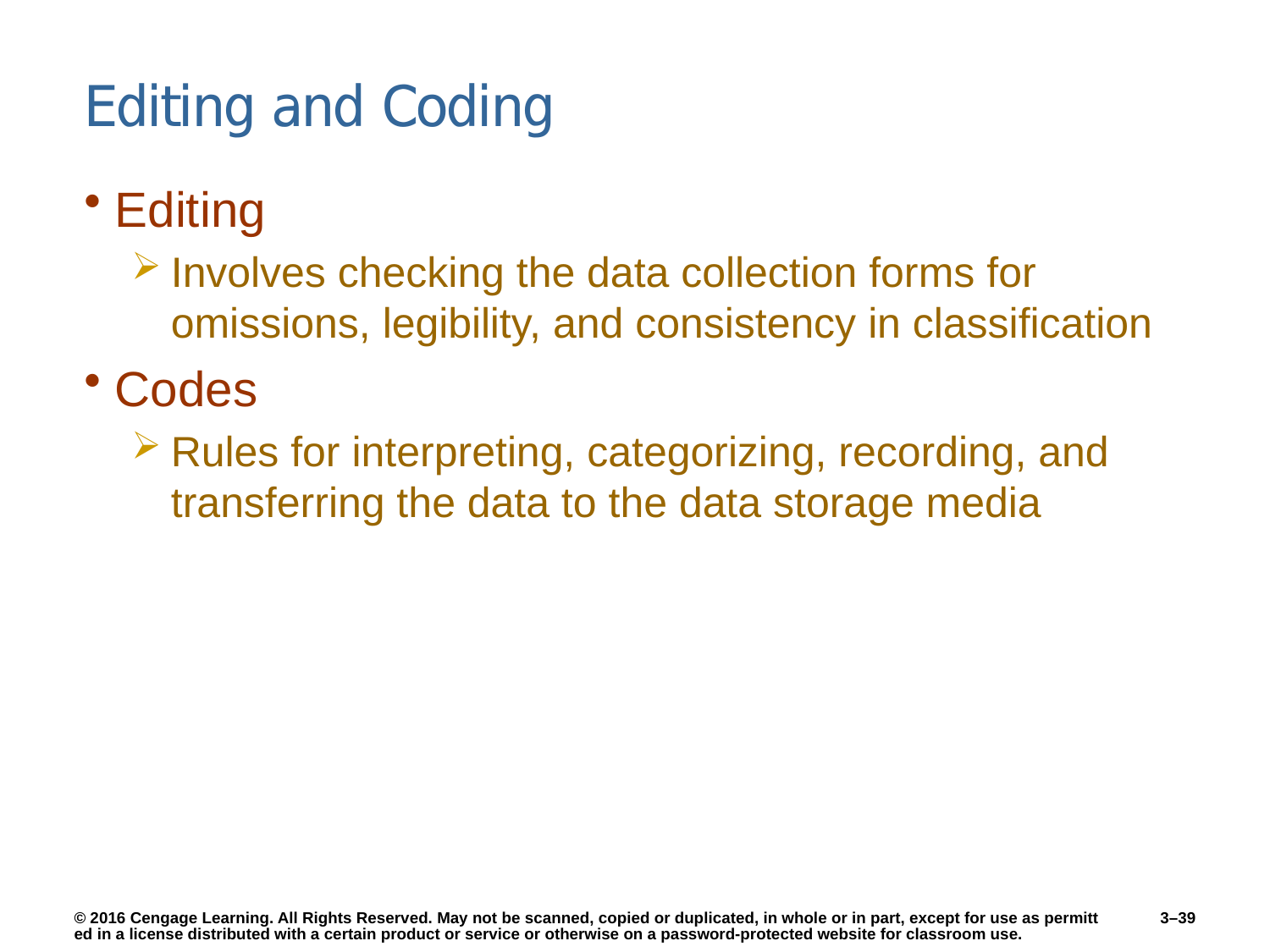

# Editing and Coding
Editing
Involves checking the data collection forms for omissions, legibility, and consistency in classification
Codes
Rules for interpreting, categorizing, recording, and transferring the data to the data storage media
3–39
© 2016 Cengage Learning. All Rights Reserved. May not be scanned, copied or duplicated, in whole or in part, except for use as permitted in a license distributed with a certain product or service or otherwise on a password-protected website for classroom use.